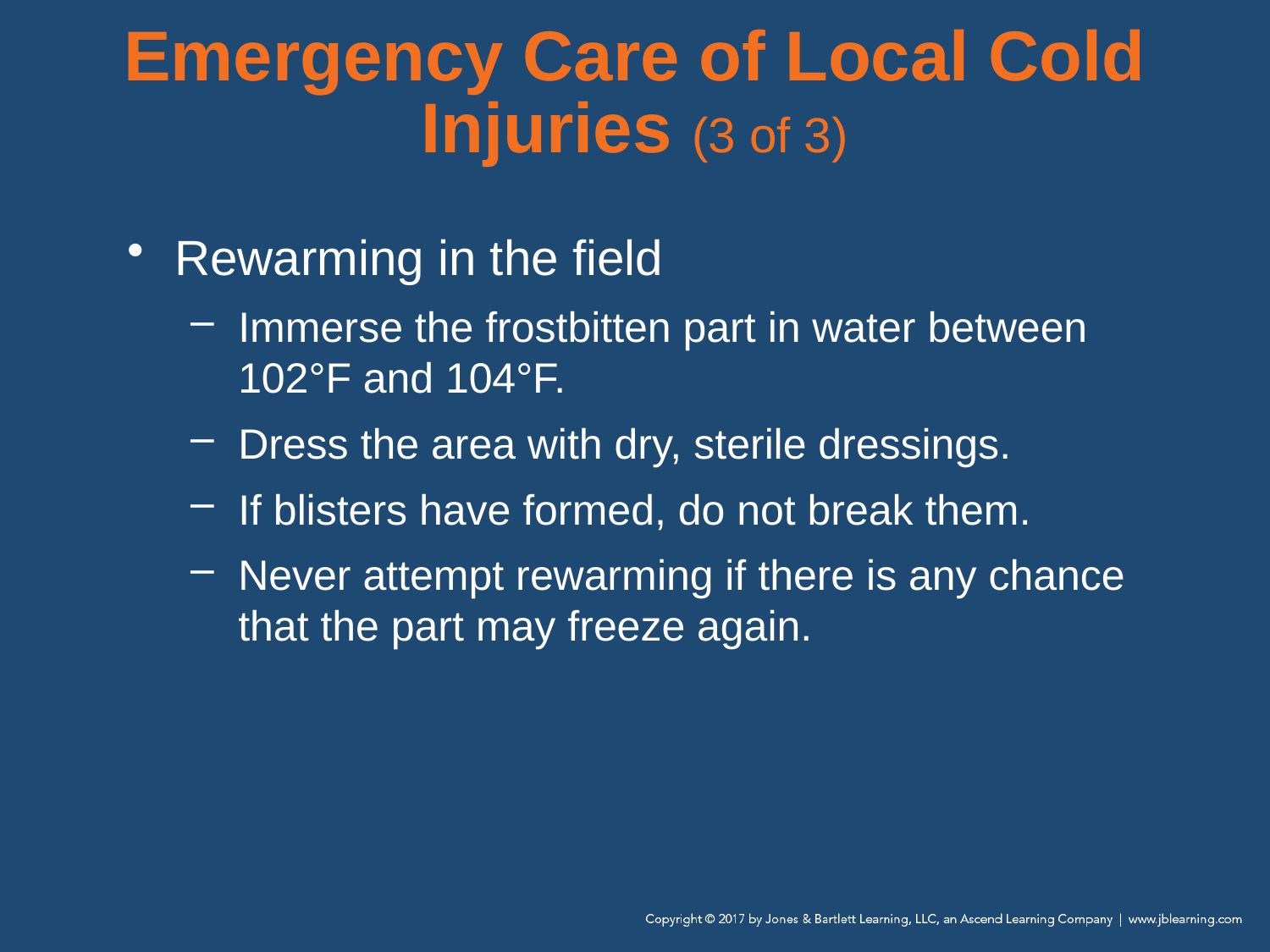

# Emergency Care of Local Cold Injuries (3 of 3)
Rewarming in the field
Immerse the frostbitten part in water between 102°F and 104°F.
Dress the area with dry, sterile dressings.
If blisters have formed, do not break them.
Never attempt rewarming if there is any chance that the part may freeze again.